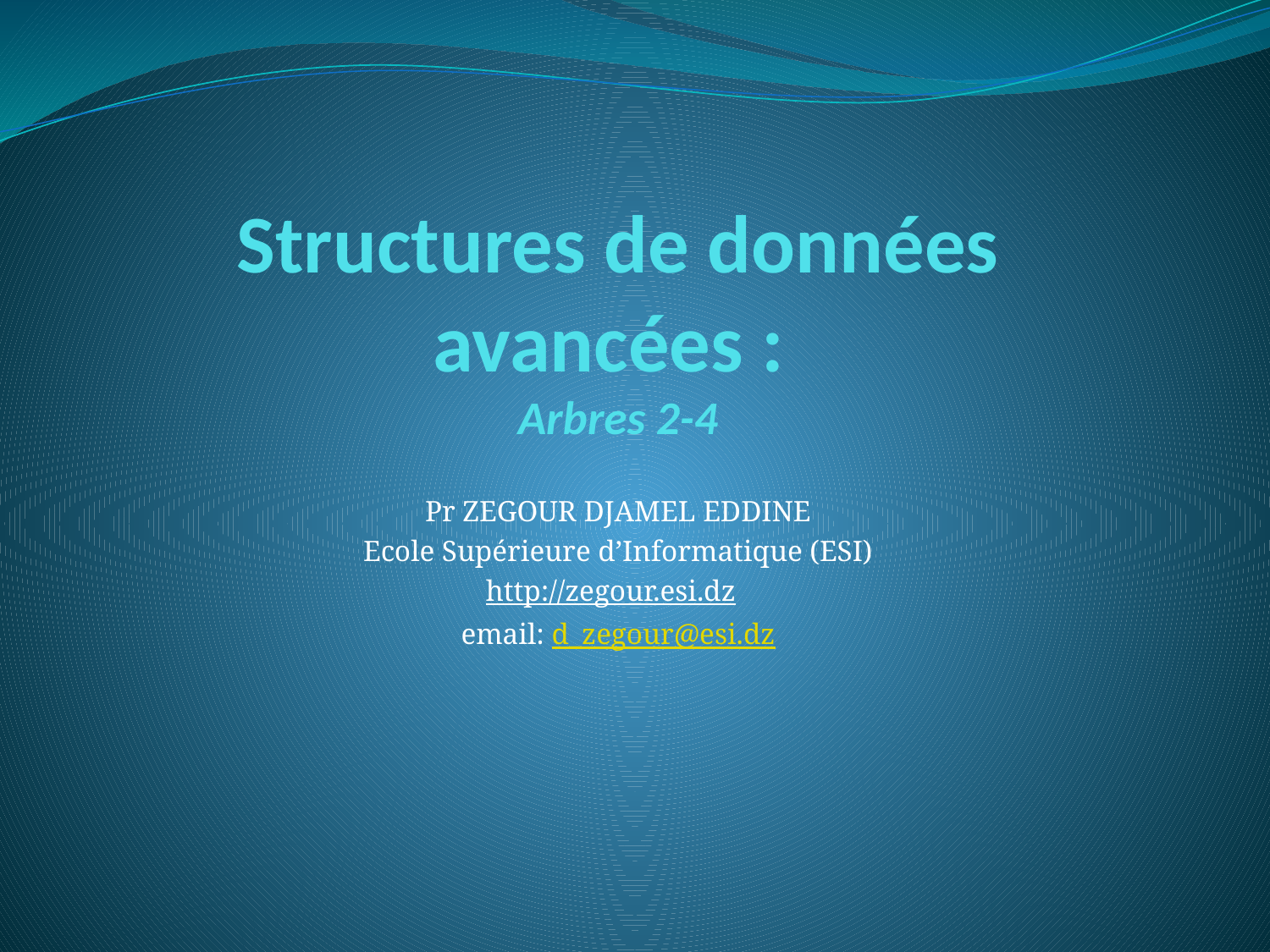

# Structures de données avancées : Arbres 2-4

Pr ZEGOUR DJAMEL EDDINE
Ecole Supérieure d’Informatique (ESI)
http://zegour.esi.dz
email: d_zegour@esi.dz